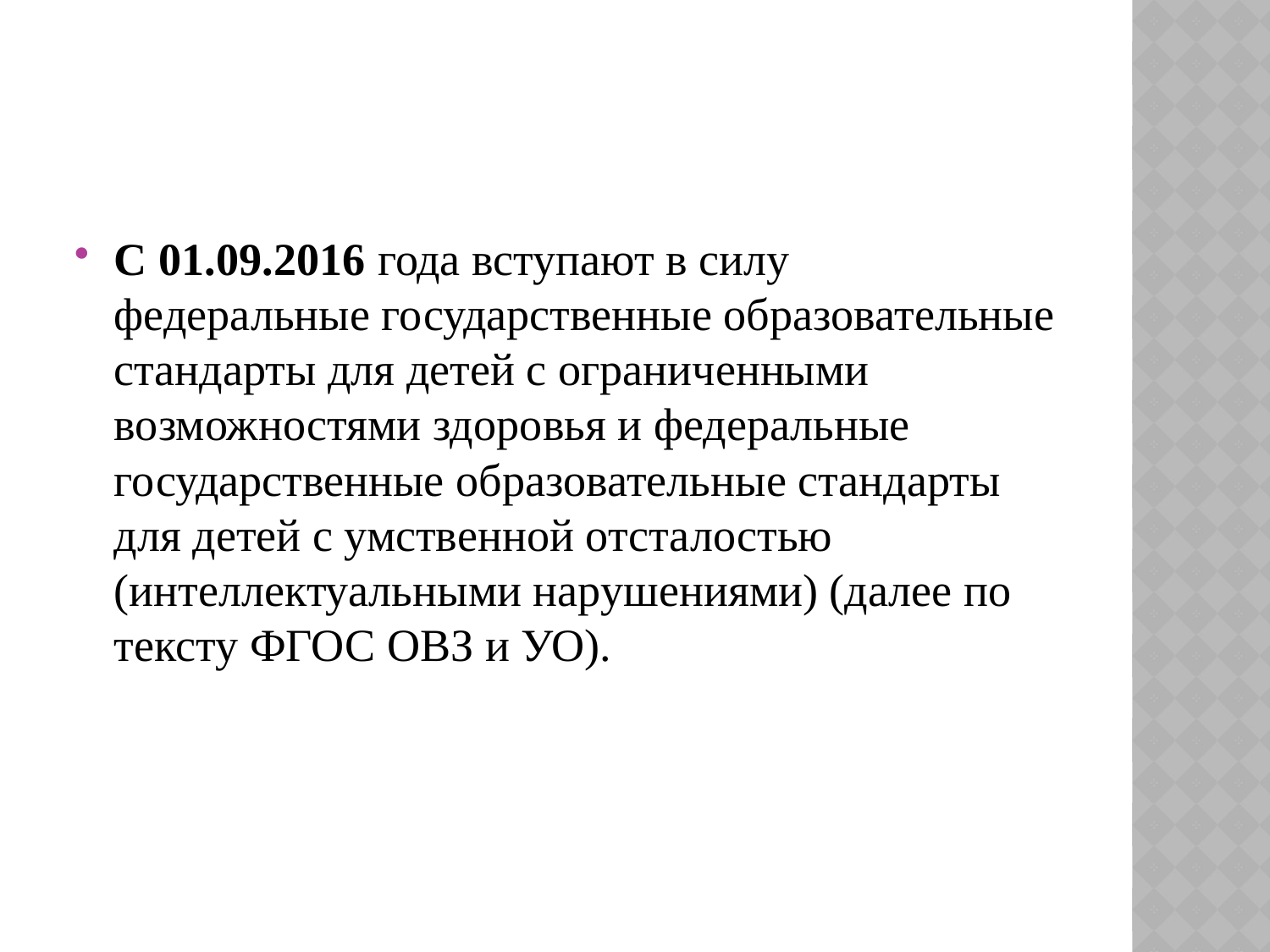

#
С 01.09.2016 года вступают в силу федеральные государственные образовательные стандарты для детей с ограниченными возможностями здоровья и федеральные государственные образовательные стандарты для детей с умственной отсталостью (интеллектуальными нарушениями) (далее по тексту ФГОС ОВЗ и УО).